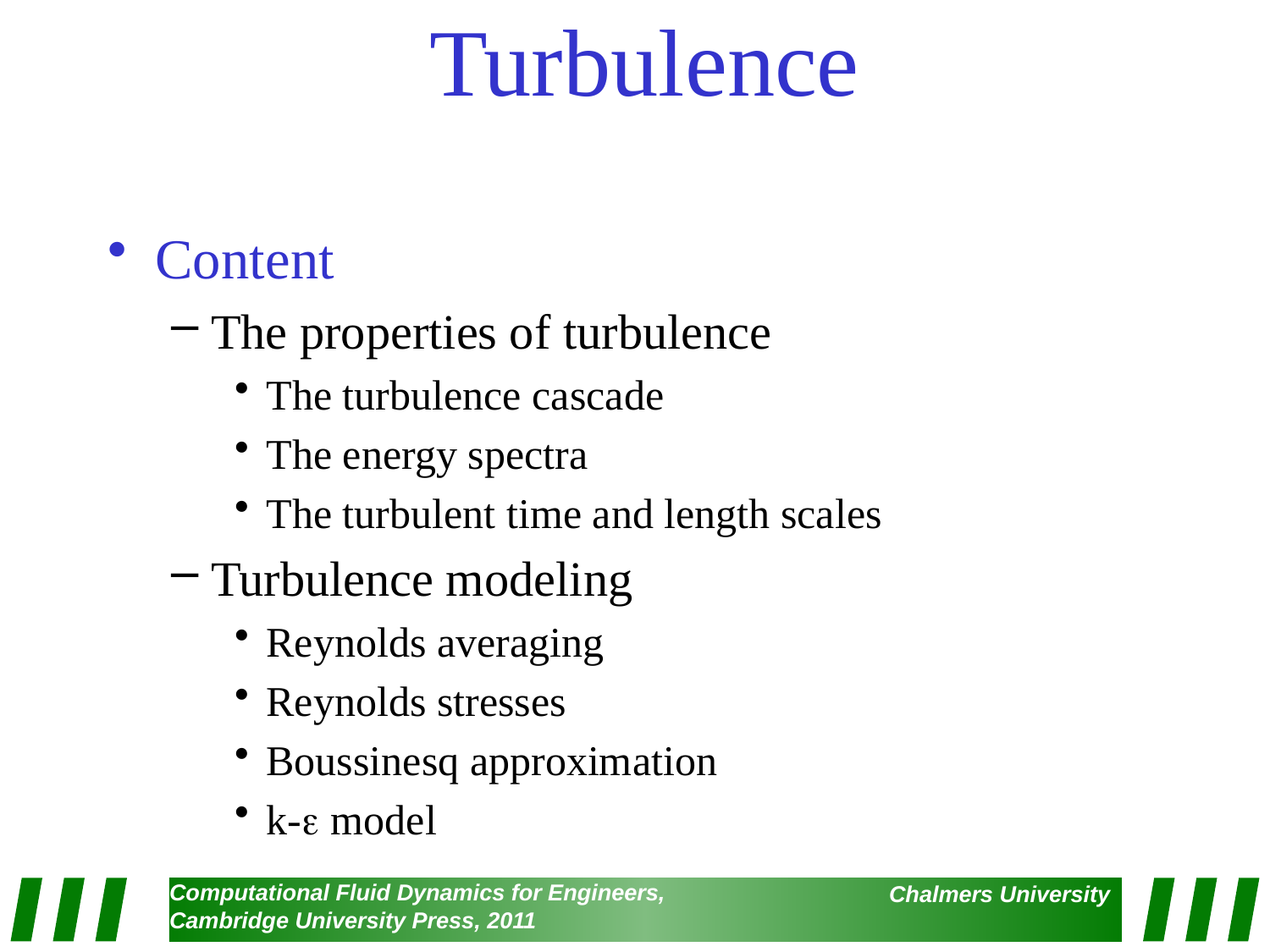

# Turbulence
Content
The properties of turbulence
The turbulence cascade
The energy spectra
The turbulent time and length scales
Turbulence modeling
Reynolds averaging
Reynolds stresses
Boussinesq approximation
k-ε model